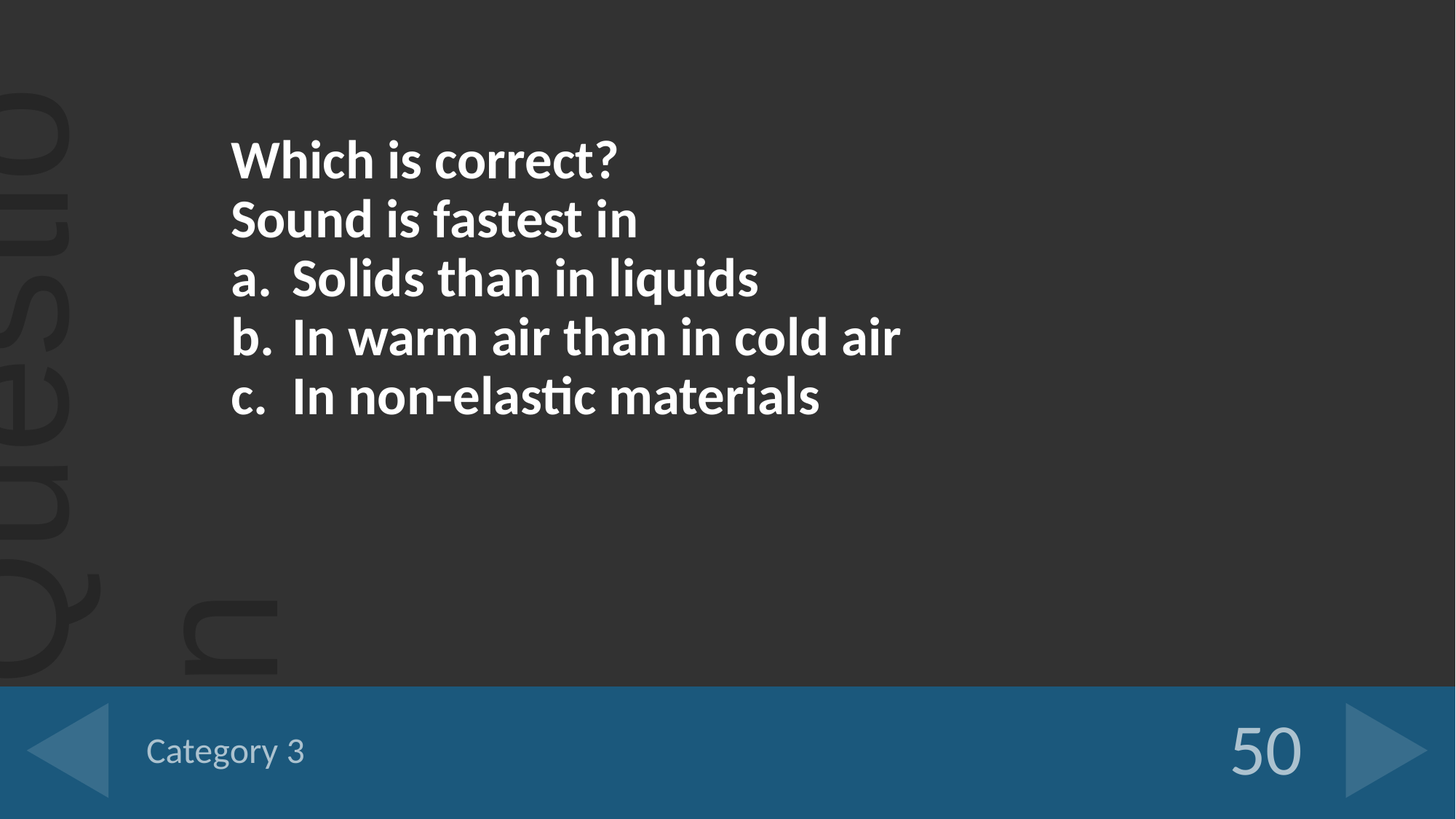

Which is correct?
Sound is fastest in
Solids than in liquids
In warm air than in cold air
In non-elastic materials
# Category 3
50